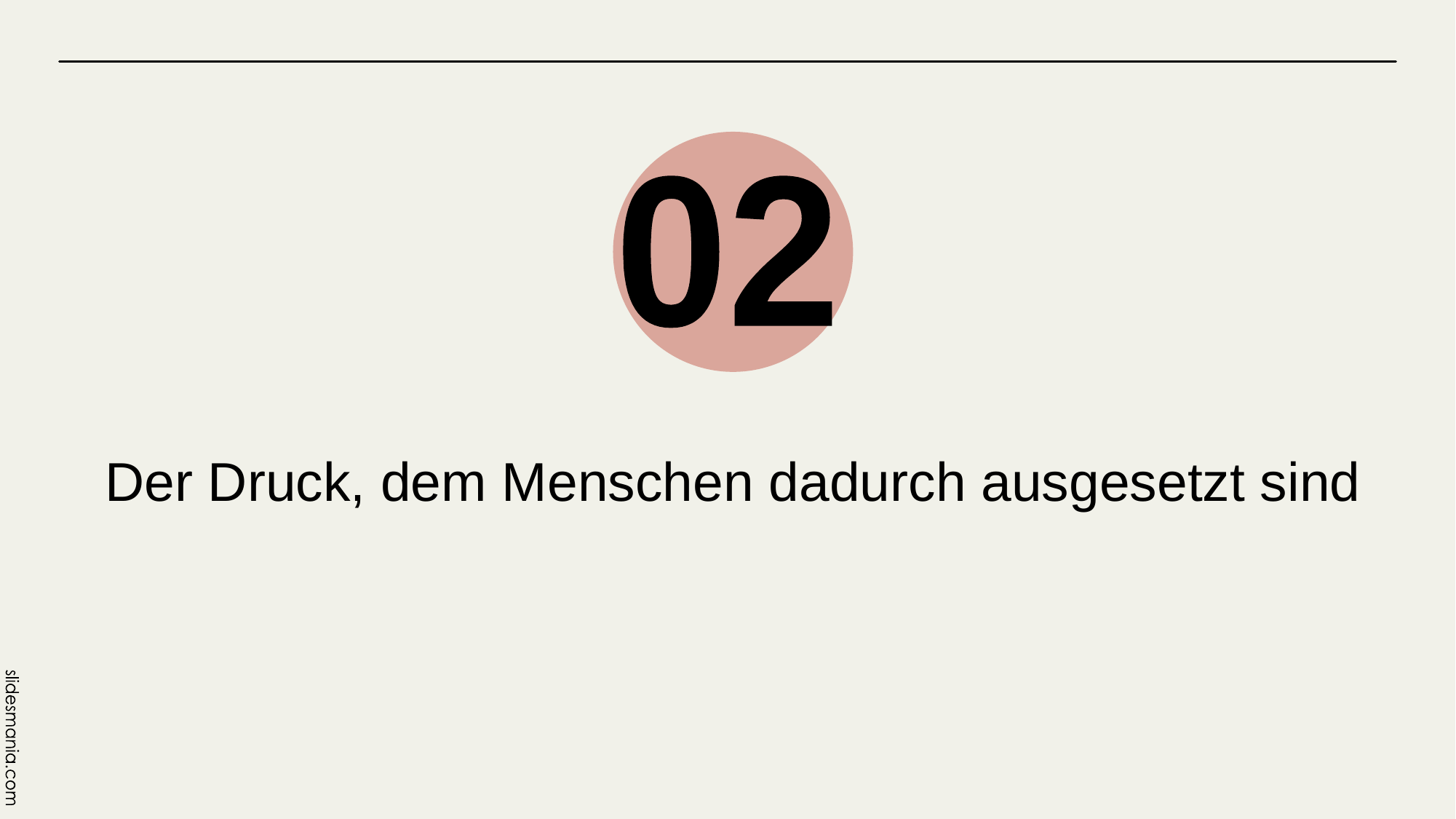

02
# Der Druck, dem Menschen dadurch ausgesetzt sind